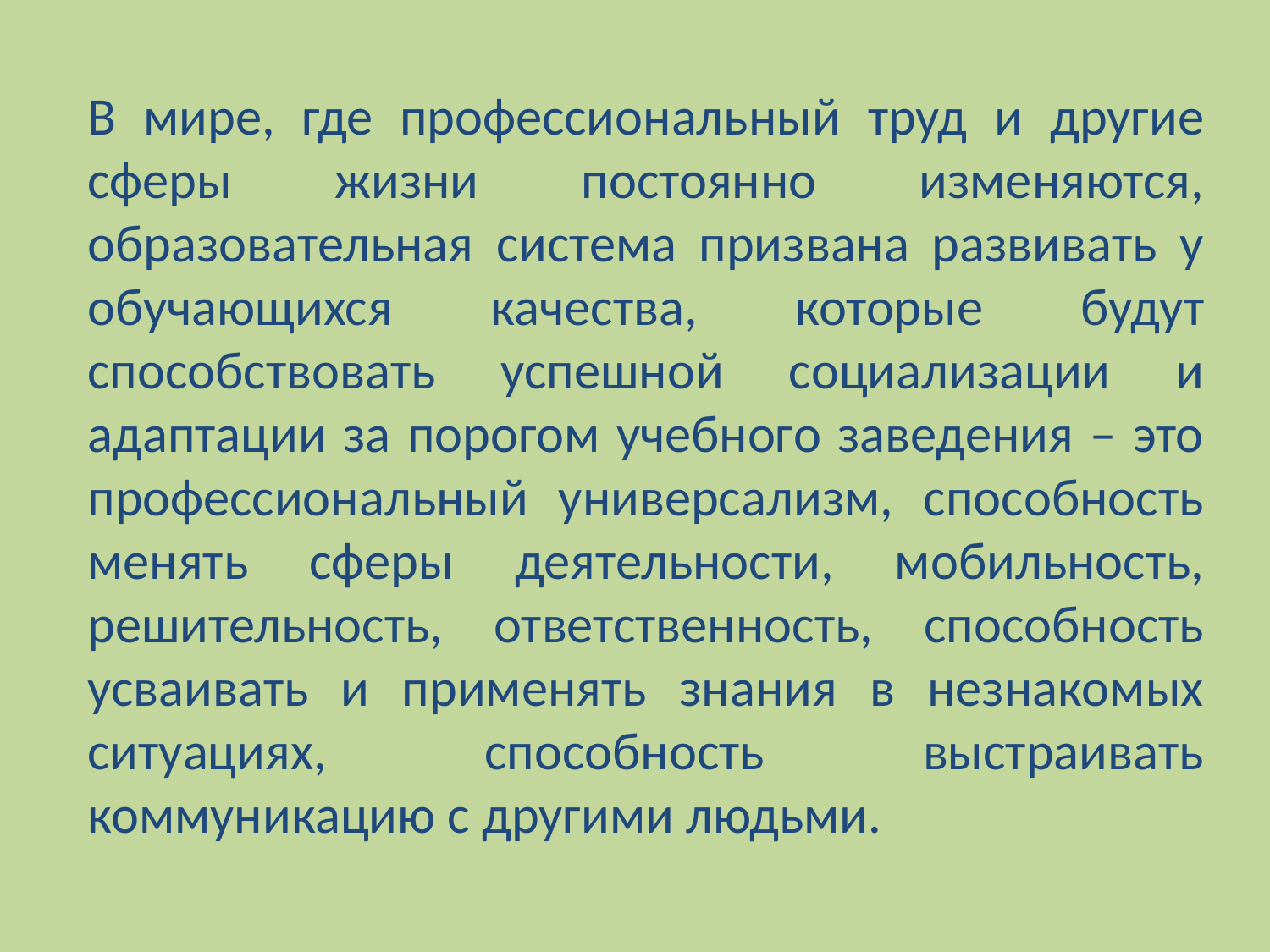

В мире, где профессиональный труд и другие сферы жизни постоянно изменяются, образовательная система призвана развивать у обучающихся качества, которые будут способствовать успешной социализации и адаптации за порогом учебного заведения – это профессиональный универсализм, способность менять сферы деятельности, мобильность, решительность, ответственность, способность усваивать и применять знания в незнакомых ситуациях, способность выстраивать коммуникацию с другими людьми.